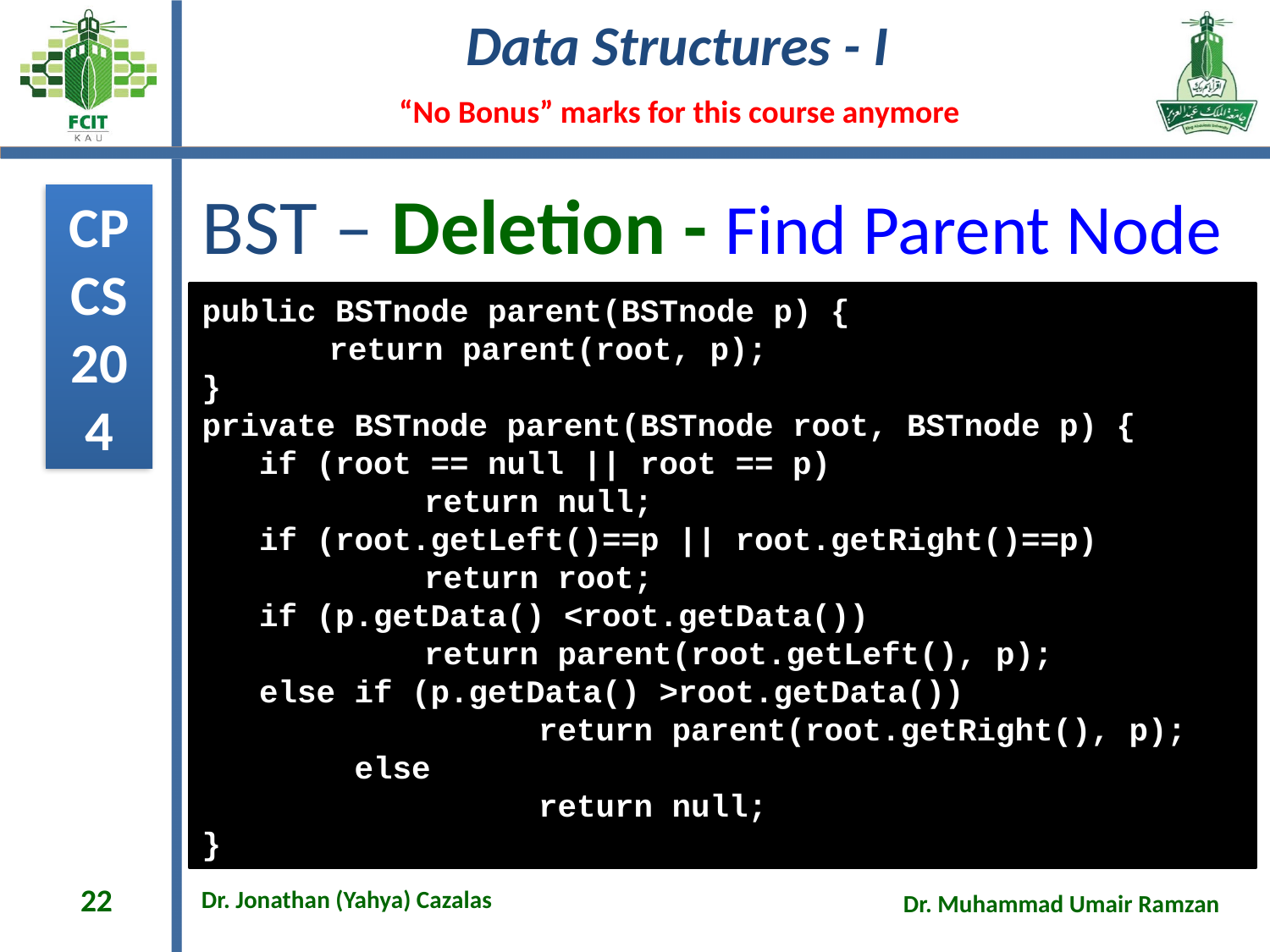

# BST – Deletion - Find Parent Node
public BSTnode parent(BSTnode p) {
	return parent(root, p);
}
private BSTnode parent(BSTnode root, BSTnode p) {
   if (root == null || root == p)
	     return null;
   if (root.getLeft()==p || root.getRight()==p)
	     return root;
   if (p.getData() <root.getData())
	     return parent(root.getLeft(), p);
   else if (p.getData() >root.getData())
	           return parent(root.getRight(), p);
        else
	           return null;
}
22